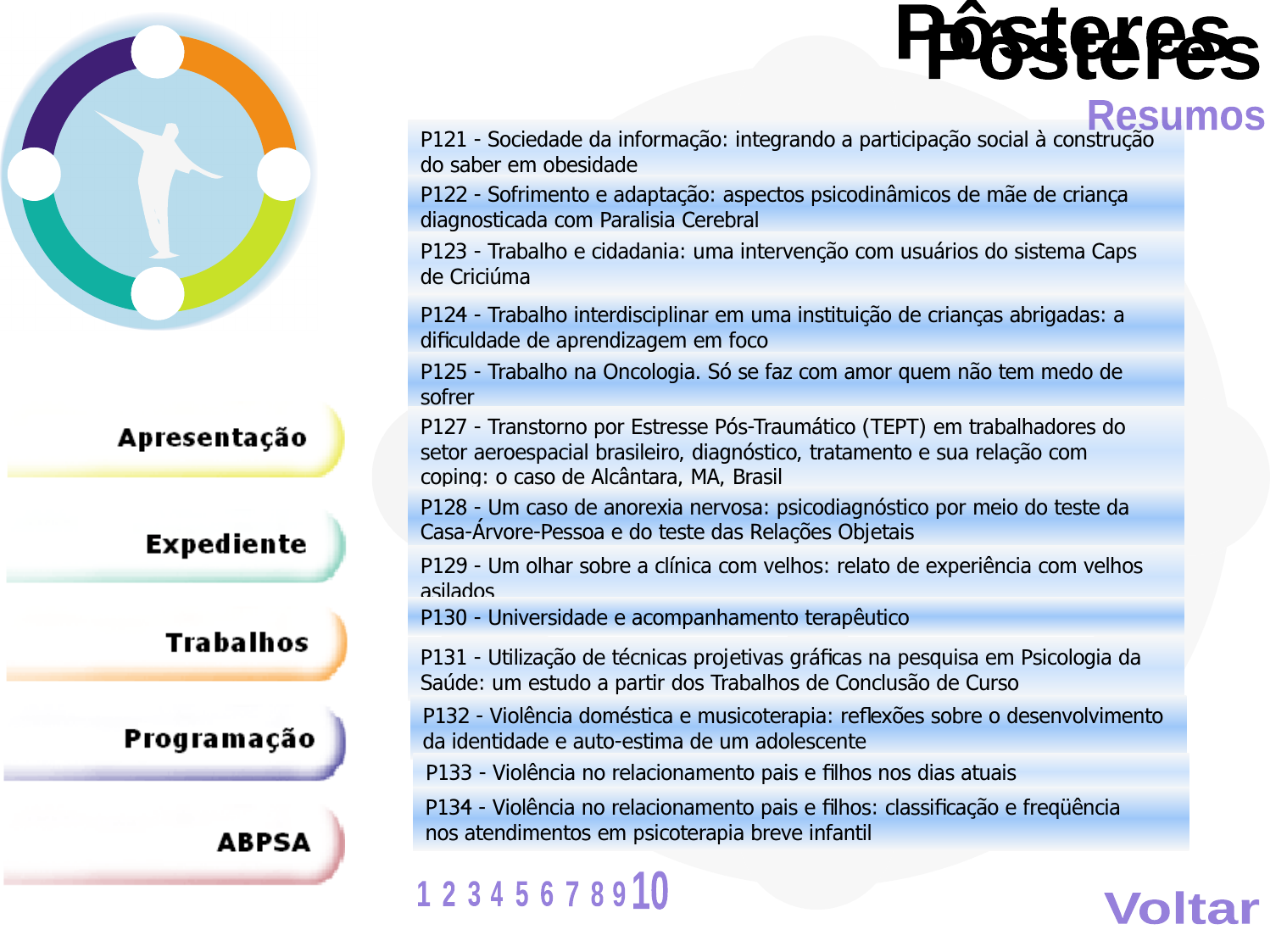

Pôsteres
Pôsteres
Resumos
P121 - Sociedade da informação: integrando a participação social à construção
do saber em obesidade
P122 - Sofrimento e adaptação: aspectos psicodinâmicos de mãe de criança
diagnosticada com Paralisia Cerebral

P123 - Trabalho e cidadania: uma intervenção com usuários do sistema Caps
de Criciúma
P124 - Trabalho interdisciplinar em uma instituição de crianças abrigadas: a
dificuldade de aprendizagem em foco

P125 - Trabalho na Oncologia. Só se faz com amor quem não tem medo de sofrer
P126 - Transtorno alimentar e gravidez na adolescência
P127 - Transtorno por Estresse Pós-Traumático (TEPT) em trabalhadores do
setor aeroespacial brasileiro, diagnóstico, tratamento e sua relação com
coping: o caso de Alcântara, MA, Brasil
P128 - Um caso de anorexia nervosa: psicodiagnóstico por meio do teste da
Casa-Árvore-Pessoa e do teste das Relações Objetais
P129 - Um olhar sobre a clínica com velhos: relato de experiência com velhos asilados
P130 - Universidade e acompanhamento terapêutico
P131 - Utilização de técnicas projetivas gráficas na pesquisa em Psicologia da
Saúde: um estudo a partir dos Trabalhos de Conclusão de Curso
P132 - Violência doméstica e musicoterapia: reflexões sobre o desenvolvimento da identidade e auto-estima de um adolescente
P133 - Violência no relacionamento pais e filhos nos dias atuais
P134 - Violência no relacionamento pais e filhos: classificação e freqüência
nos atendimentos em psicoterapia breve infantil
10
1
2
3
4
6
5
7
8
9
Voltar